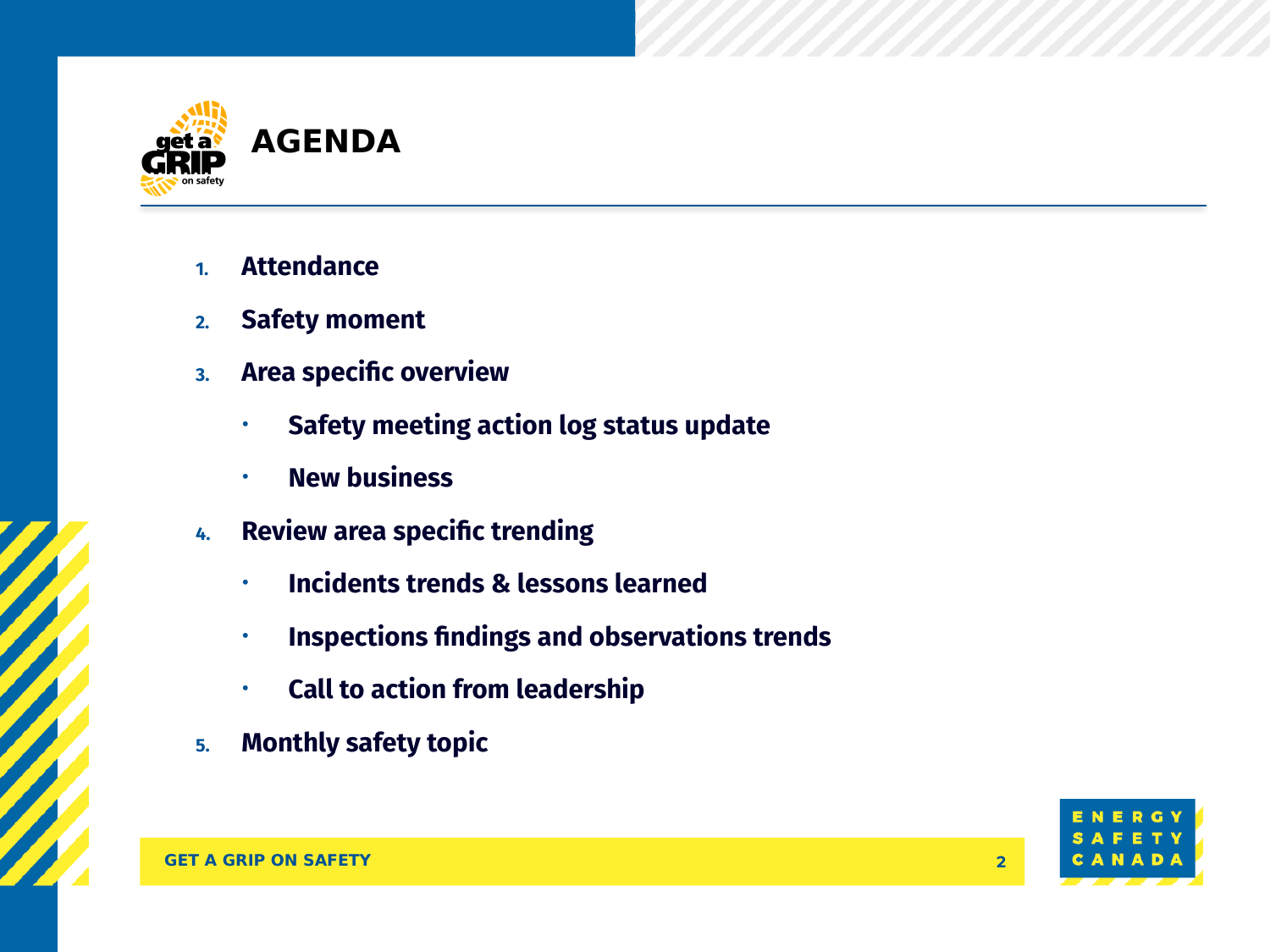

# Agenda
Attendance
Safety moment
Area specific overview
Safety meeting action log status update
New business
Review area specific trending
Incidents trends & lessons learned
Inspections findings and observations trends
Call to action from leadership
Monthly safety topic

Get a grip on safety
2